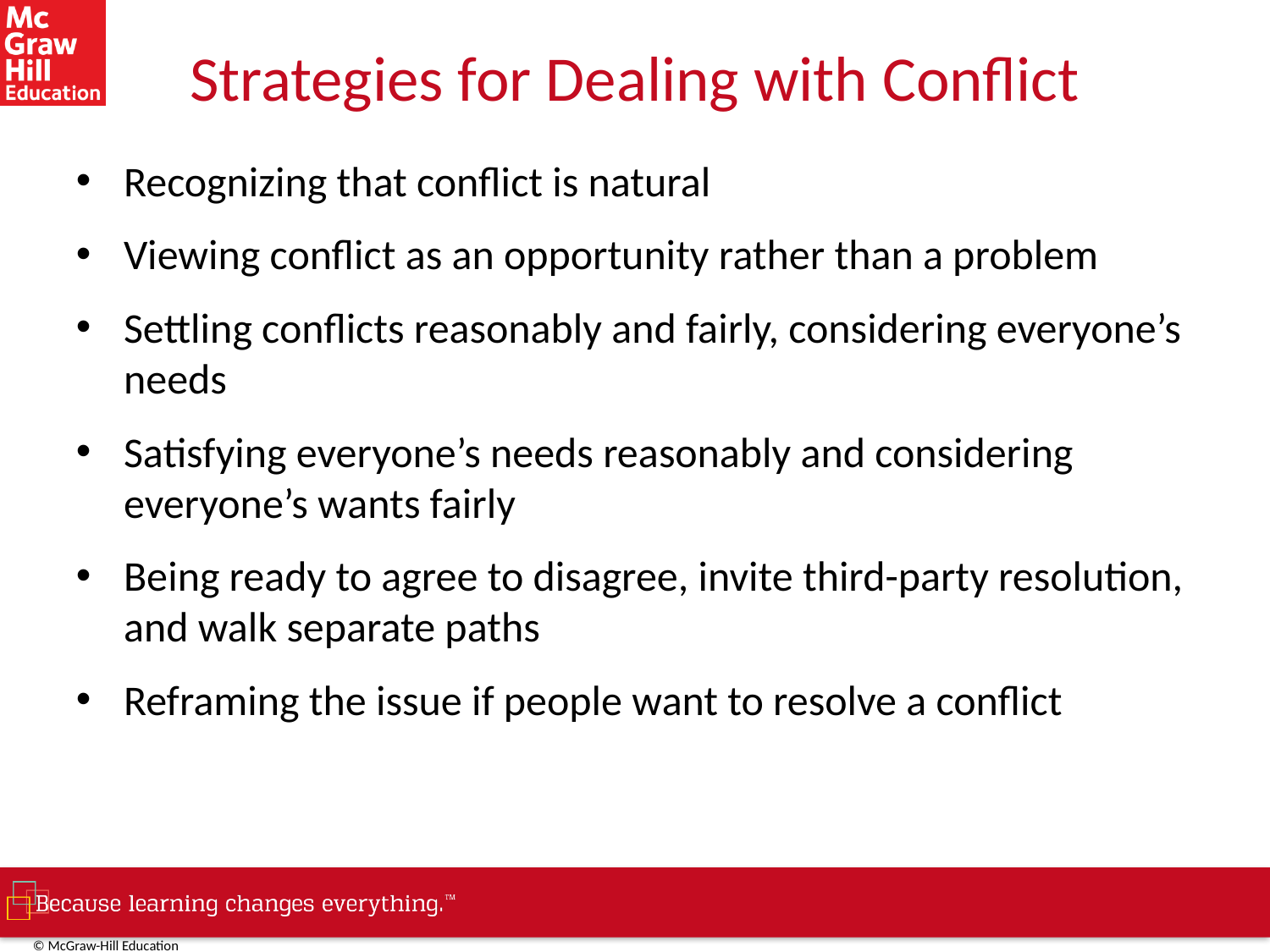

# Strategies for Dealing with Conflict
Recognizing that conflict is natural
Viewing conflict as an opportunity rather than a problem
Settling conflicts reasonably and fairly, considering everyone’s needs
Satisfying everyone’s needs reasonably and considering everyone’s wants fairly
Being ready to agree to disagree, invite third-party resolution, and walk separate paths
Reframing the issue if people want to resolve a conflict